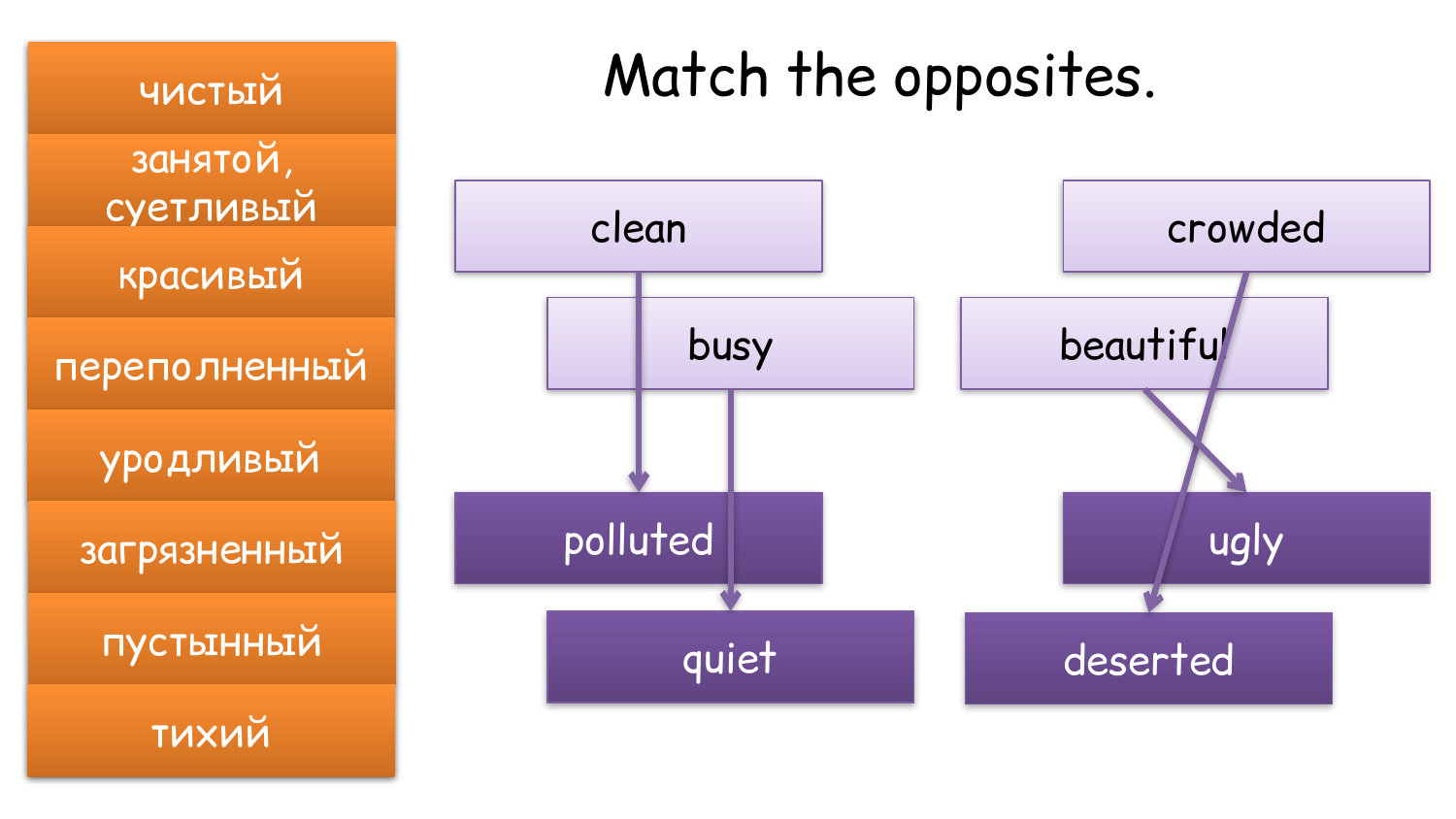

Match the opposites.
clean
чистый
busy
занятой, суетливый
clean
crowded
beautiful
красивый
busy
beautiful
crowded
переполненный
ugly
уродливый
polluted
ugly
polluted
загрязненный
deserted
пустынный
quiet
deserted
quiet
тихий